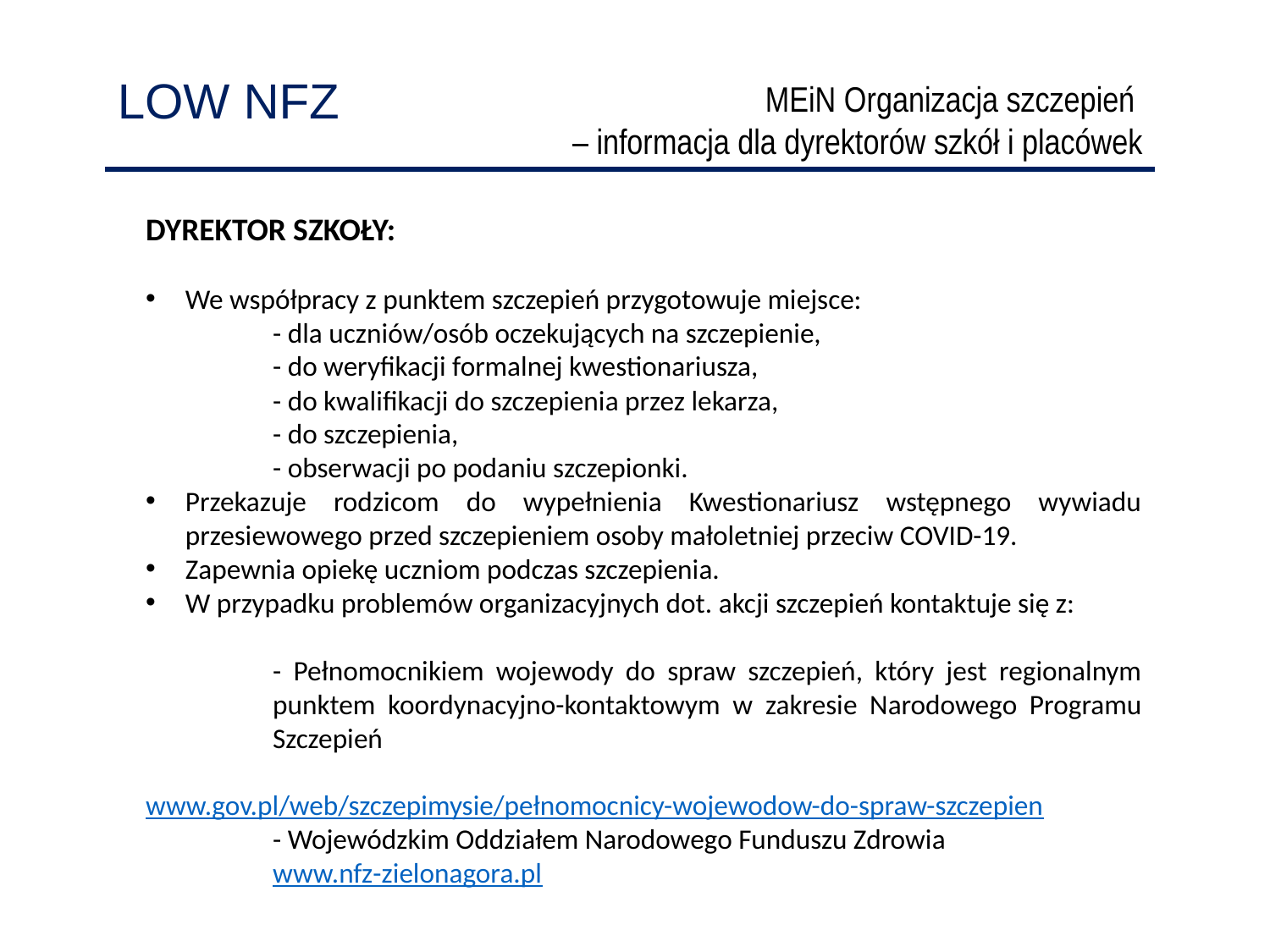

LOW NFZ
MEiN Organizacja szczepień
– informacja dla dyrektorów szkół i placówek
DYREKTOR SZKOŁY:

We współpracy z punktem szczepień przygotowuje miejsce:
	- dla uczniów/osób oczekujących na szczepienie,
	- do weryfikacji formalnej kwestionariusza,
	- do kwalifikacji do szczepienia przez lekarza,
	- do szczepienia,
	- obserwacji po podaniu szczepionki.
Przekazuje rodzicom do wypełnienia Kwestionariusz wstępnego wywiadu przesiewowego przed szczepieniem osoby małoletniej przeciw COVID-19.
Zapewnia opiekę uczniom podczas szczepienia.
W przypadku problemów organizacyjnych dot. akcji szczepień kontaktuje się z:

	- Pełnomocnikiem wojewody do spraw szczepień, który jest regionalnym 	punktem koordynacyjno-kontaktowym w zakresie Narodowego Programu 	Szczepień
	www.gov.pl/web/szczepimysie/pełnomocnicy-wojewodow-do-spraw-szczepien
	- Wojewódzkim Oddziałem Narodowego Funduszu Zdrowia
	www.nfz-zielonagora.pl